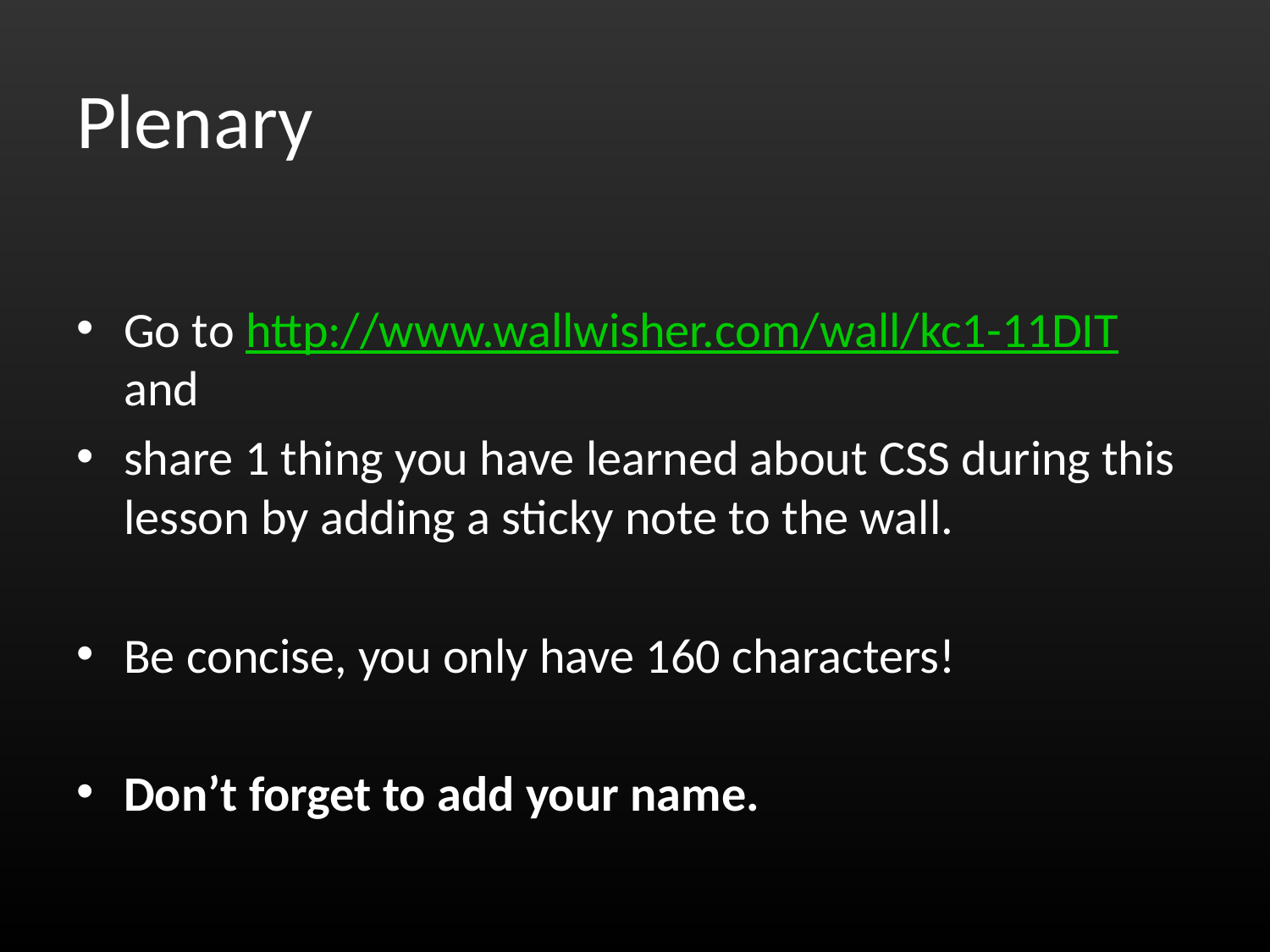

# Plenary

Go to http://www.wallwisher.com/wall/kc1-11DIT and
share 1 thing you have learned about CSS during this lesson by adding a sticky note to the wall.

Be concise, you only have 160 characters!

Don’t forget to add your name.